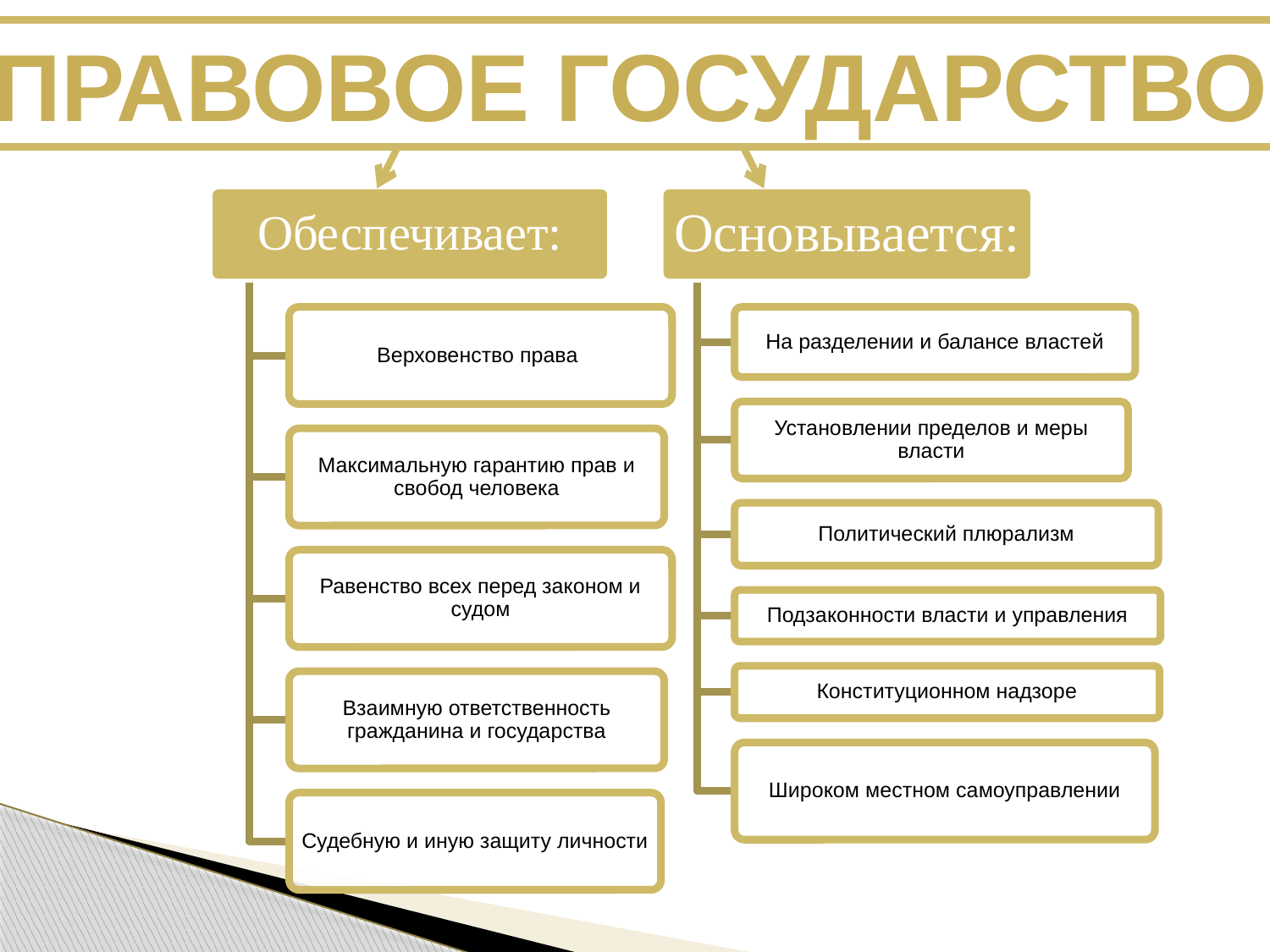

Правовое государство

Обеспечивает:
Верховенство права
Максимальную гарантию прав и свобод человека
Равенство всех перед законом и судом
Взаимную ответственность гражданина и государства
Судебную и иную защиту личности
Основывается:
На разделении и балансе властей
Установлении пределов и меры власти
Политический плюрализм
Подзаконности власти и управления
Конституционном надзоре
Широком местном самоуправлении